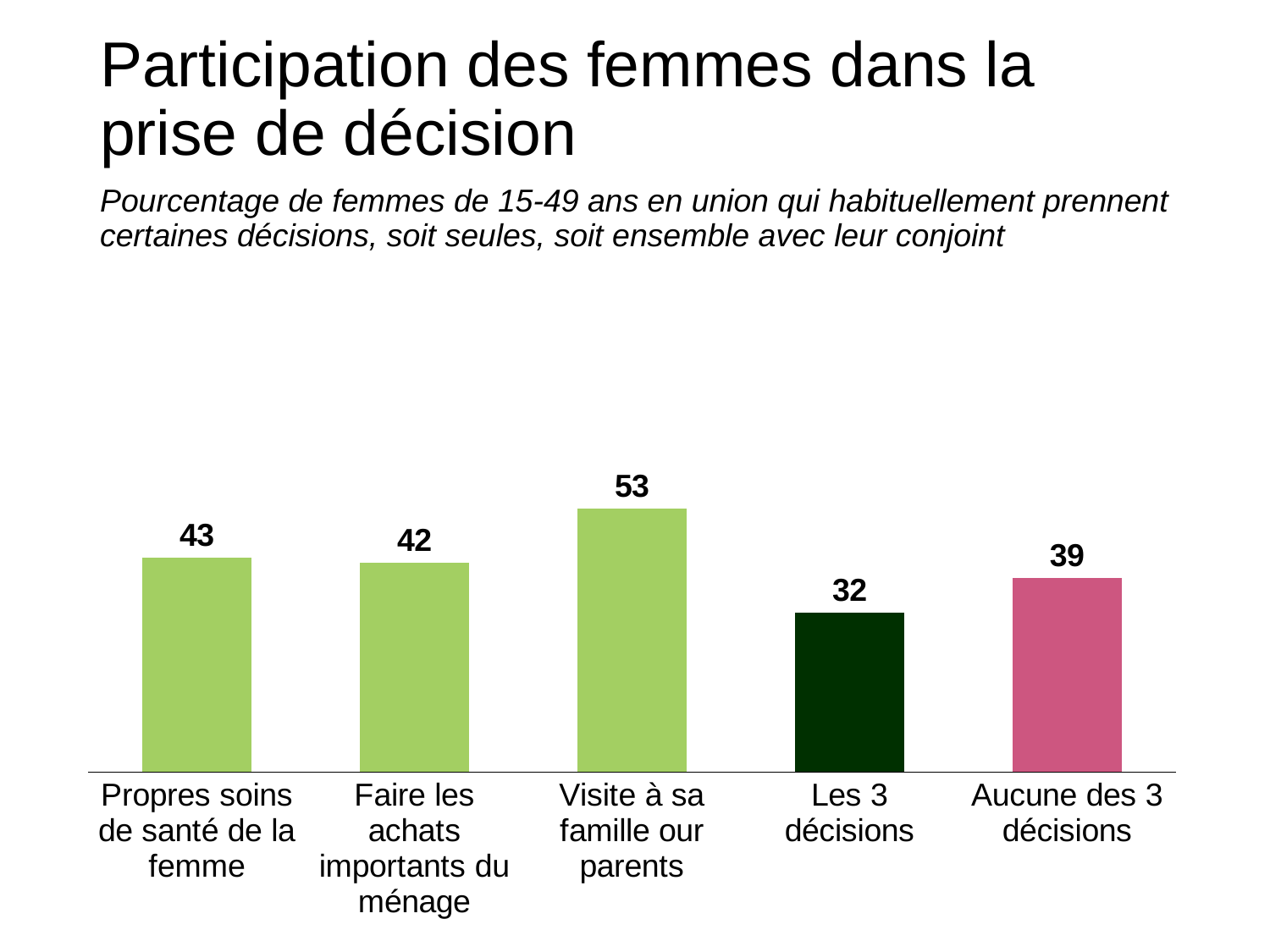

# Participation des femmes dans la prise de décision
Pourcentage de femmes de 15-49 ans en union qui habituellement prennent certaines décisions, soit seules, soit ensemble avec leur conjoint

### Chart

| Category | Propres soins de santé de la femme |
|---|---|
| Propres soins de santé de la femme | 43.0 |
| Faire les achats importants du ménage | 42.0 |
| Visite à sa famille our parents | 53.0 |
| Les 3 décisions | 32.0 |
| Aucune des 3 décisions | 39.0 |